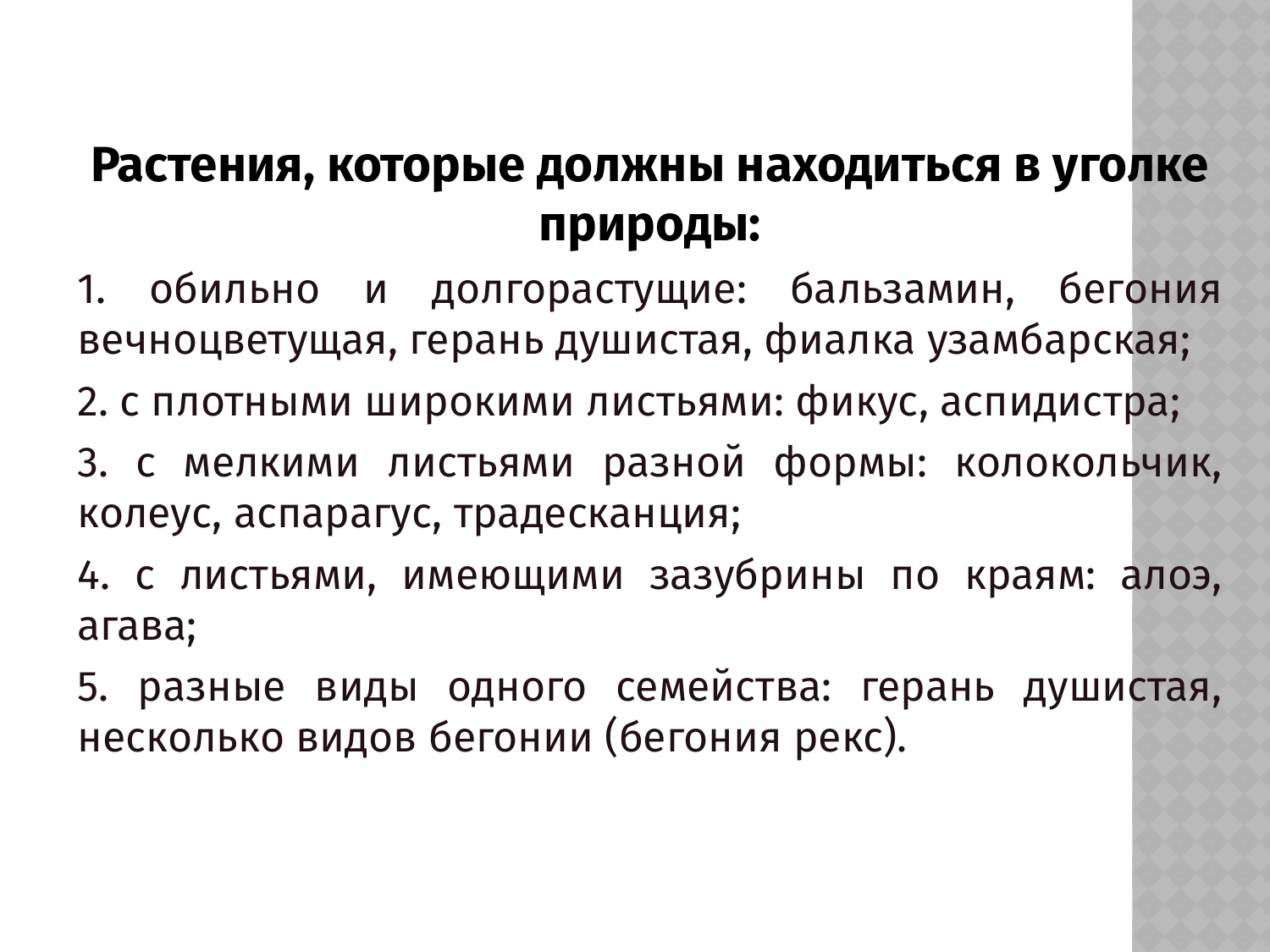

Растения, которые должны находиться в уголке природы:
1. обильно и долгорастущие: бальзамин, бегония вечноцветущая, герань душистая, фиалка узамбарская;
2. с плотными широкими листьями: фикус, аспидистра;
3. с мелкими листьями разной формы: колокольчик, колеус, аспарагус, традесканция;
4. с листьями, имеющими зазубрины по краям: алоэ, агава;
5. разные виды одного семейства: герань душистая, несколько видов бегонии (бегония рекс).